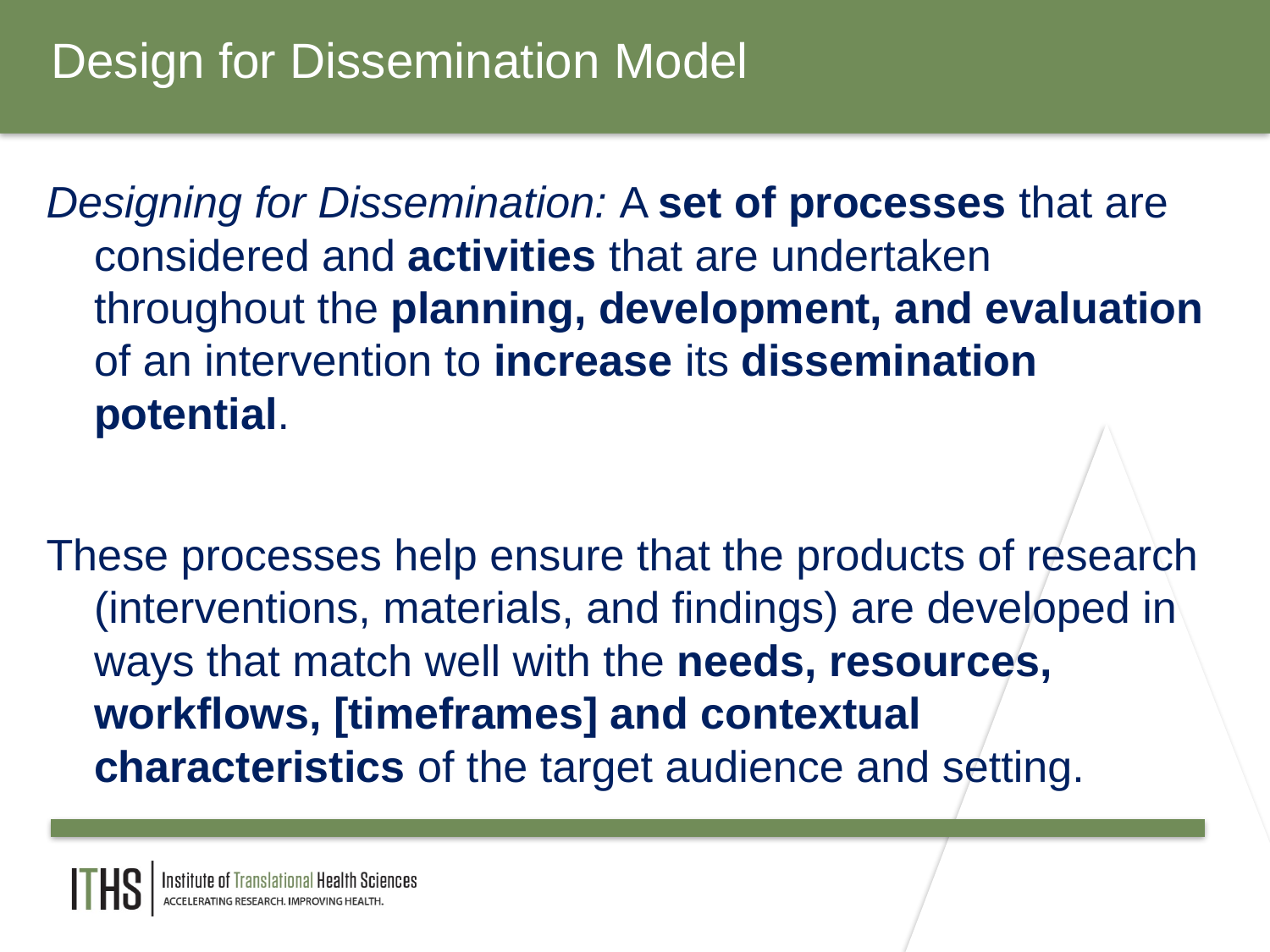

Design for Dissemination Model
Designing for Dissemination: A set of processes that are considered and activities that are undertaken throughout the planning, development, and evaluation of an intervention to increase its dissemination potential.

These processes help ensure that the products of research (interventions, materials, and findings) are developed in ways that match well with the needs, resources, workflows, [timeframes] and contextual characteristics of the target audience and setting.